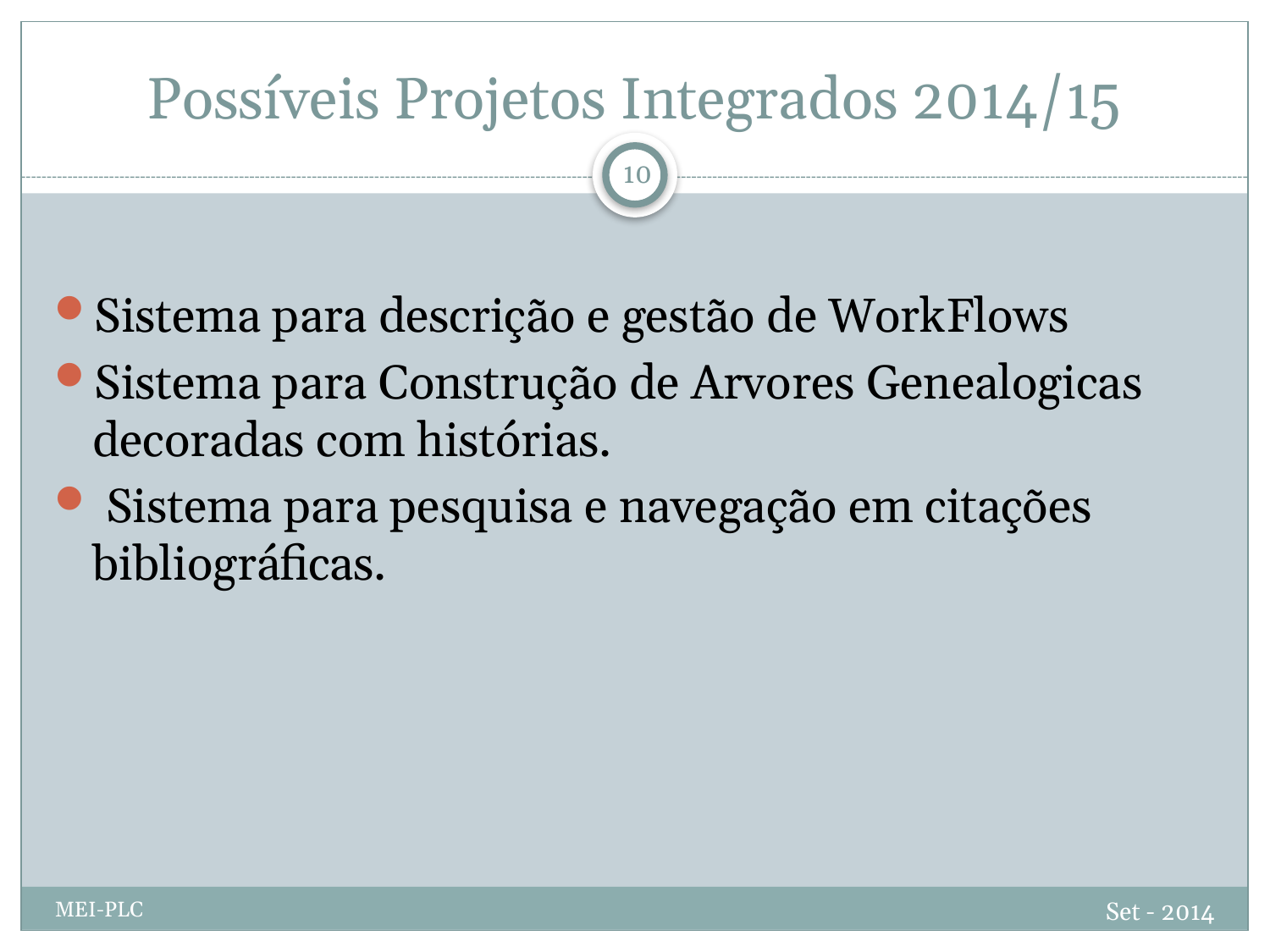

# Possíveis Projetos Integrados 2014/15
10

Sistema para descrição e gestão de WorkFlows
Sistema para Construção de Arvores Genealogicas decoradas com histórias.
 Sistema para pesquisa e navegação em citações bibliográficas.
Set - 2014
MEI-PLC